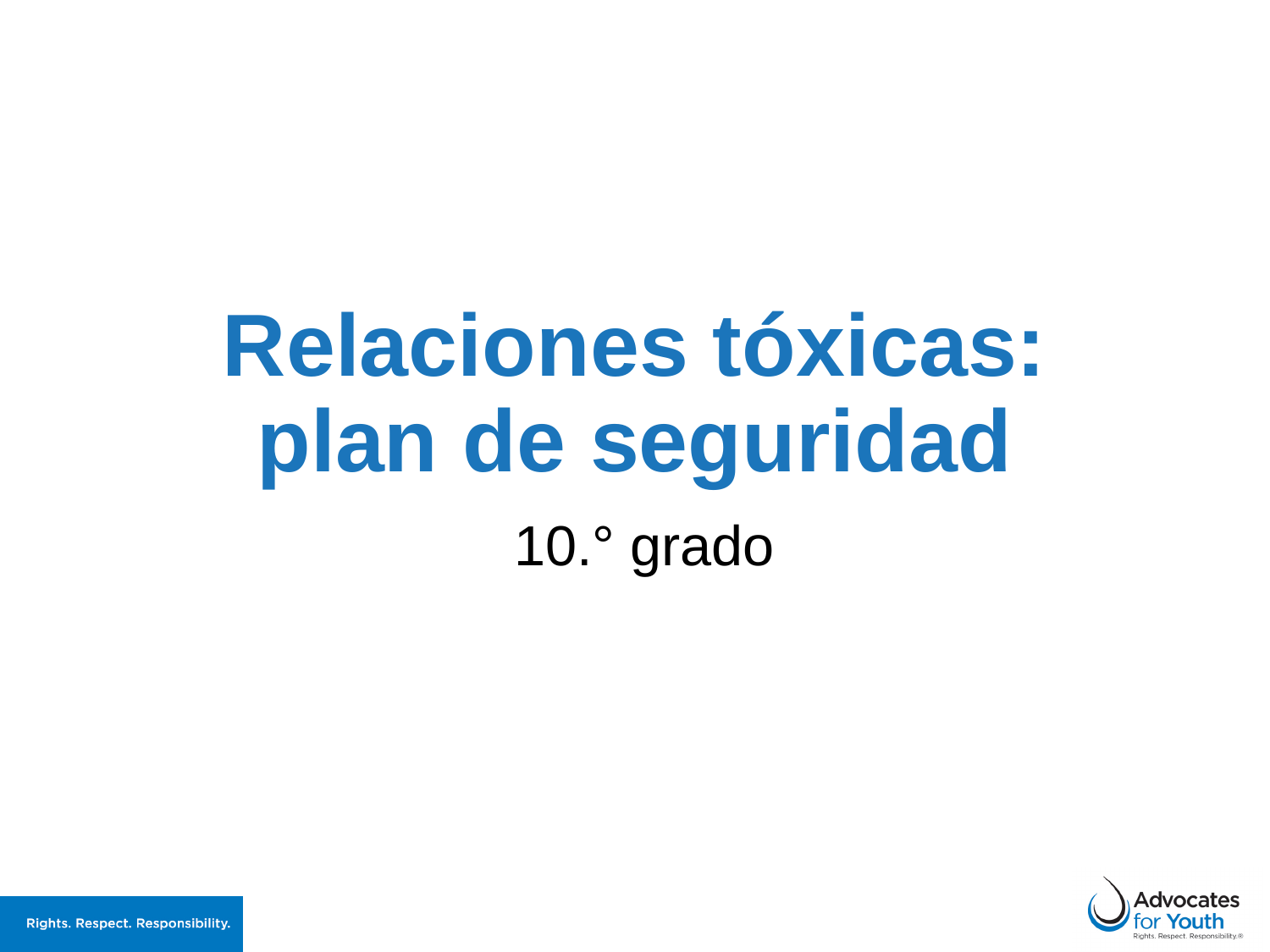

# Relaciones tóxicas: plan de seguridad
10.° grado